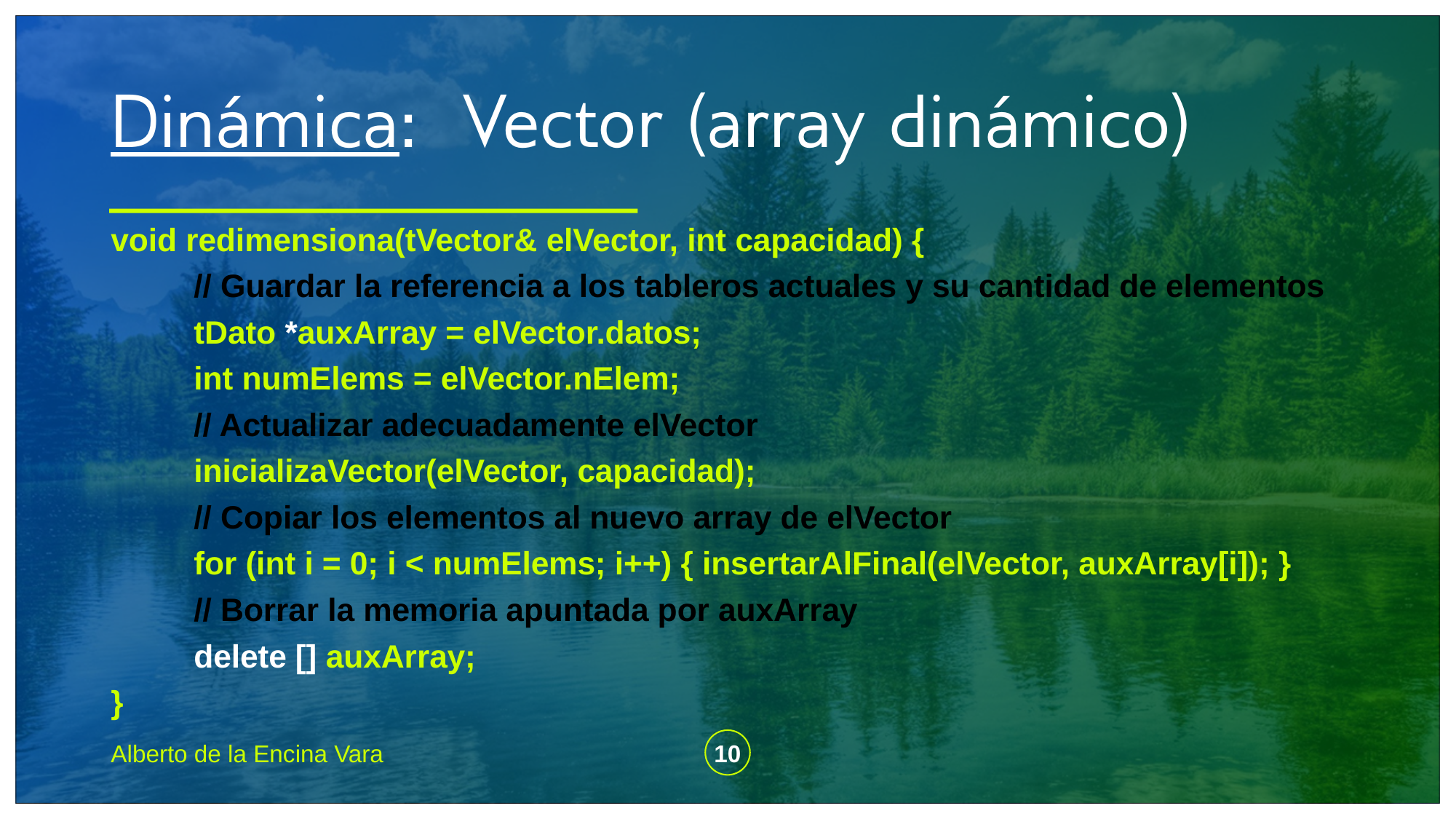

# Dinámica:  Vector (array dinámico)
void redimensiona(tVector& elVector, int capacidad) {
 	// Guardar la referencia a los tableros actuales y su cantidad de elementos
	tDato *auxArray = elVector.datos;
 	int numElems = elVector.nElem;
	// Actualizar adecuadamente elVector
	inicializaVector(elVector, capacidad);
	// Copiar los elementos al nuevo array de elVector
	for (int i = 0; i < numElems; i++) { insertarAlFinal(elVector, auxArray[i]); }
	// Borrar la memoria apuntada por auxArray
    	delete [] auxArray;
}
Alberto de la Encina Vara
10